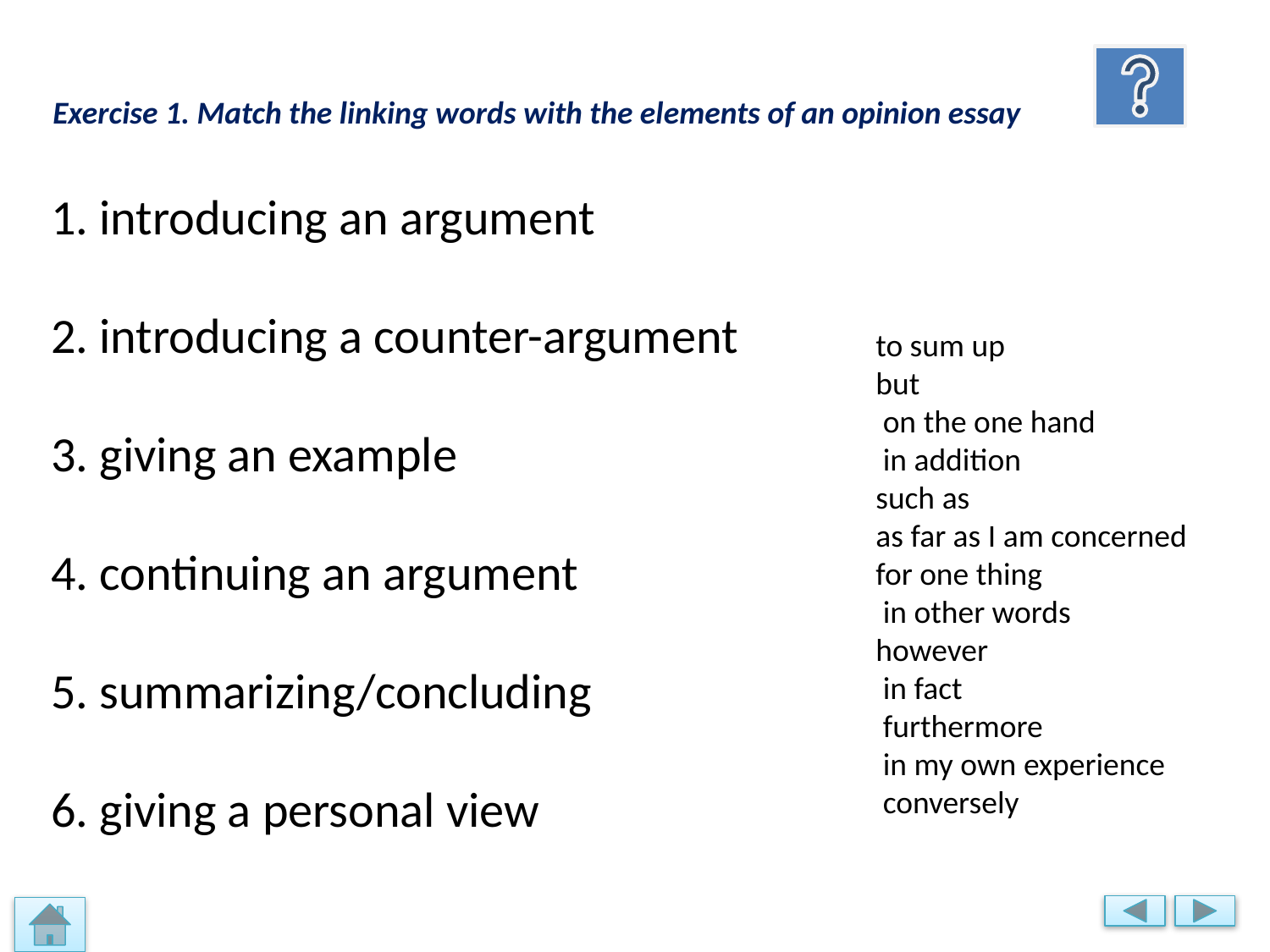

Exercise 1. Match the linking words with the elements of an opinion essay

1. introducing an argument

2. introducing a counter-argument

3. giving an example

4. continuing an argument

5. summarizing/concluding

6. giving a personal view
to sum up
but
 on the one hand
 in addition
such as
as far as I am concerned
for one thing
 in other words
however
 in fact
 furthermore
 in my own experience
 conversely